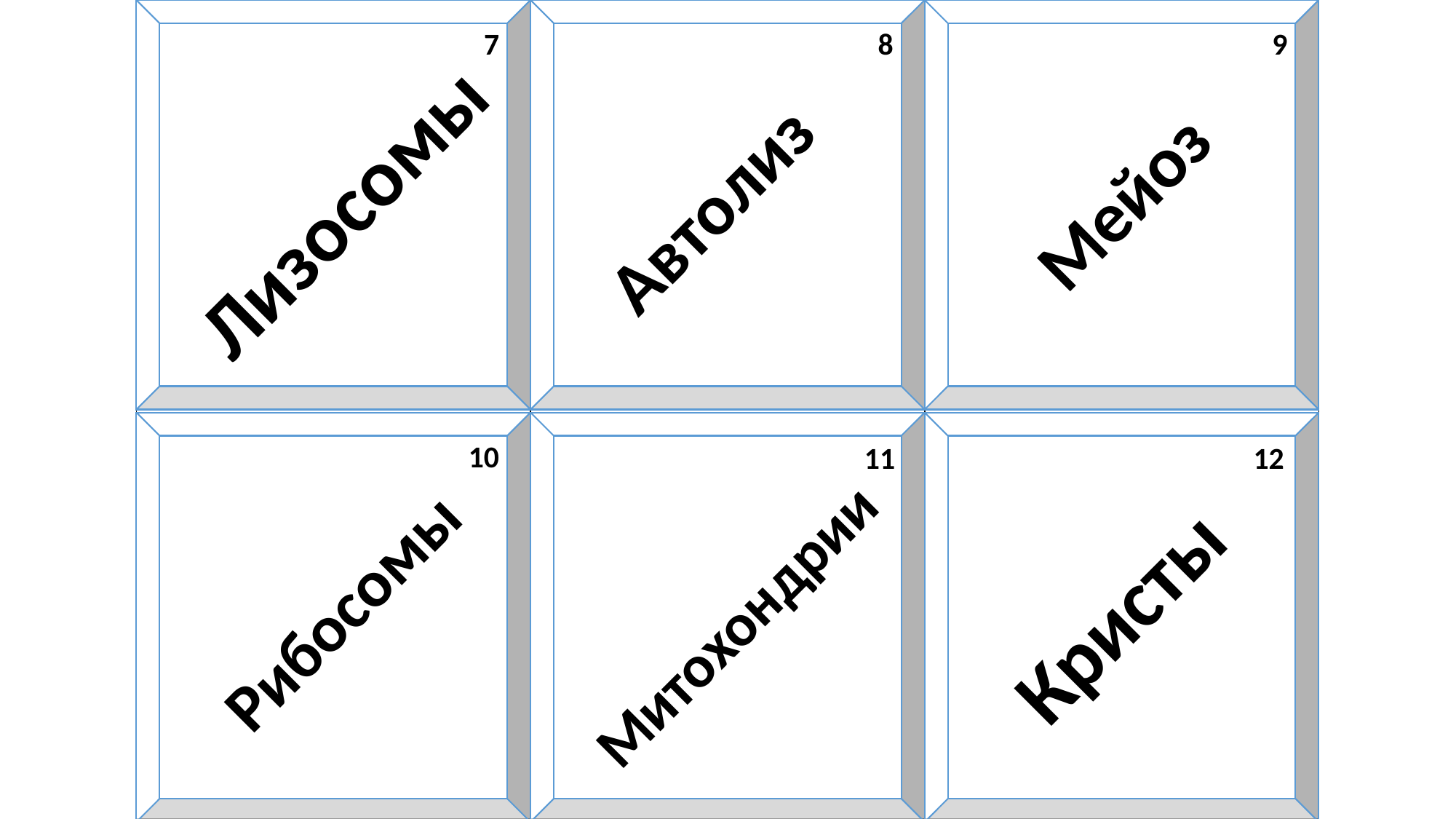

|  |  |  |
| --- | --- | --- |
|  |  |  |

7
8
9

Мейоз
Лизосомы
Автолиз

10
11
12

Кристы
Рибосомы
Митохондрии